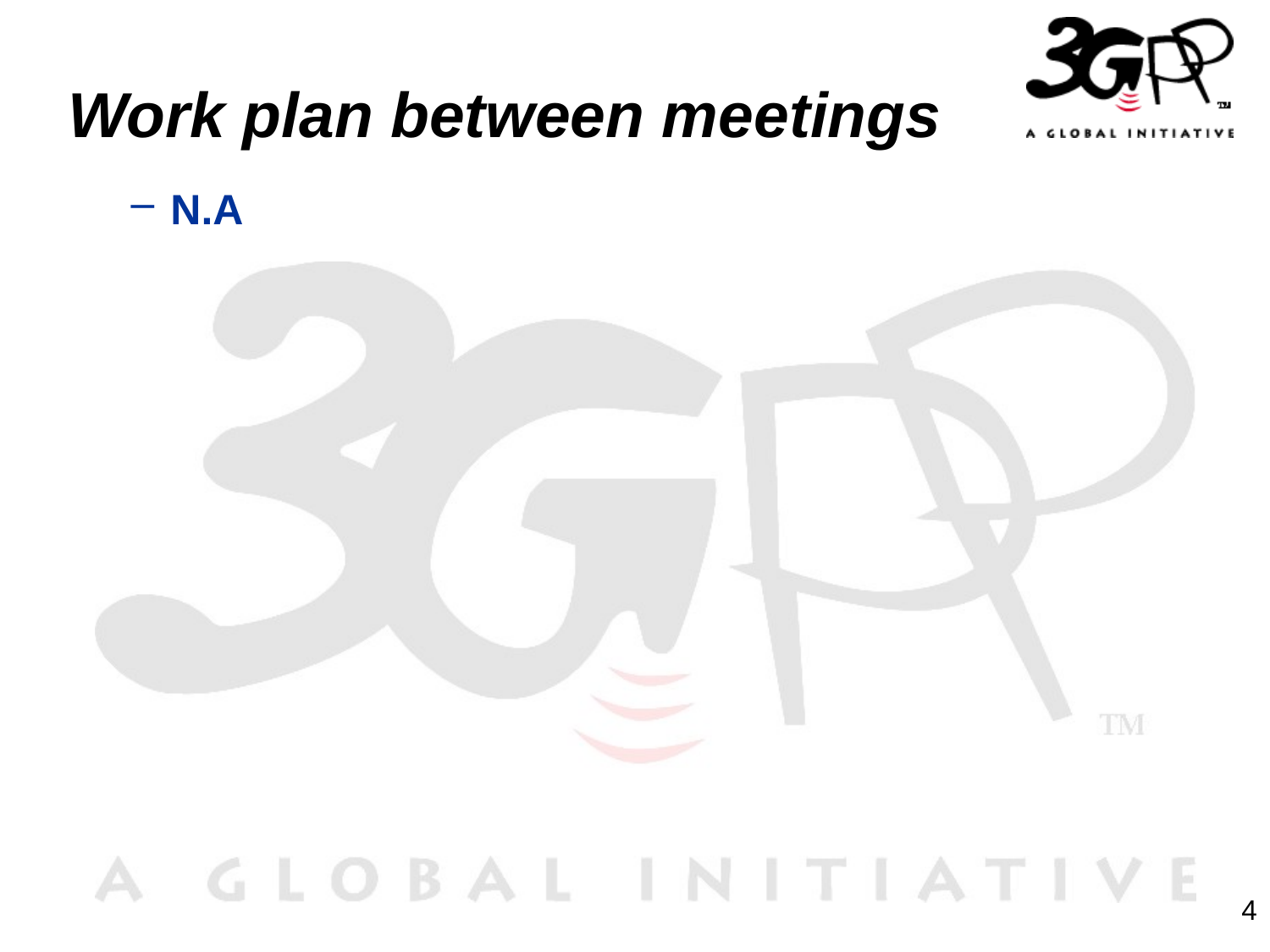

# Work plan between meetings
N.A
4